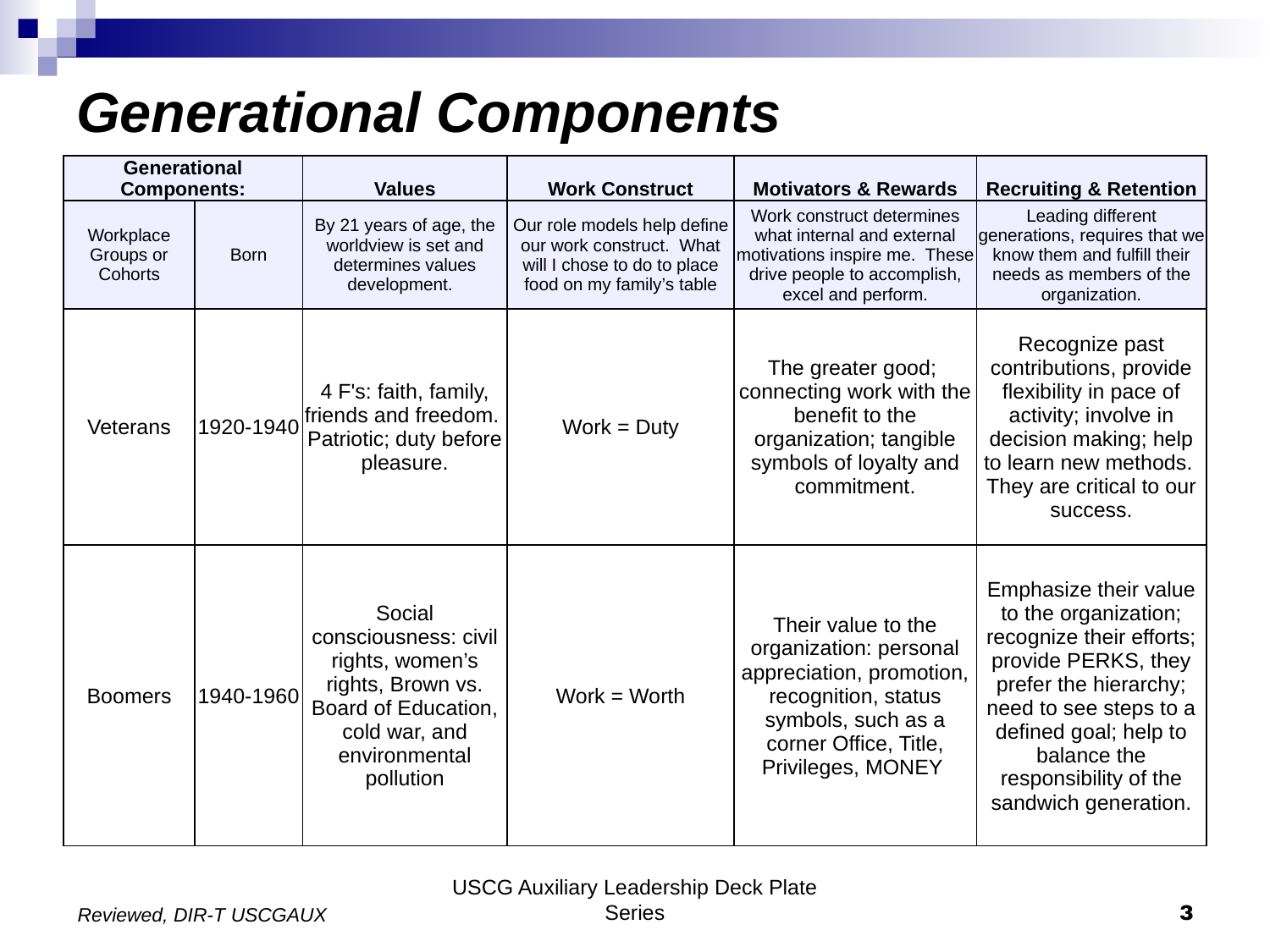

# Generational Components
| Generational Components: |  | Values | Work Construct | Motivators & Rewards | Recruiting & Retention |
| --- | --- | --- | --- | --- | --- |
| Workplace Groups or Cohorts | Born | By 21 years of age, the worldview is set and determines values development. | Our role models help define our work construct. What will I chose to do to place food on my family’s table | Work construct determines what internal and external motivations inspire me. These drive people to accomplish, excel and perform. | Leading different generations, requires that we know them and fulfill their needs as members of the organization. |
| Veterans | 1920-1940 | 4 F's: faith, family, friends and freedom. Patriotic; duty before pleasure. | Work = Duty | The greater good; connecting work with the benefit to the organization; tangible symbols of loyalty and commitment. | Recognize past contributions, provide flexibility in pace of activity; involve in decision making; help to learn new methods. They are critical to our success. |
| Boomers | 1940-1960 | Social consciousness: civil rights, women’s rights, Brown vs. Board of Education, cold war, and environmental pollution | Work = Worth | Their value to the organization: personal appreciation, promotion, recognition, status symbols, such as a corner Office, Title, Privileges, MONEY | Emphasize their value to the organization; recognize their efforts; provide PERKS, they prefer the hierarchy; need to see steps to a defined goal; help to balance the responsibility of the sandwich generation. |
USCG Auxiliary Leadership Deck Plate Series
3
Reviewed, DIR-T USCGAUX